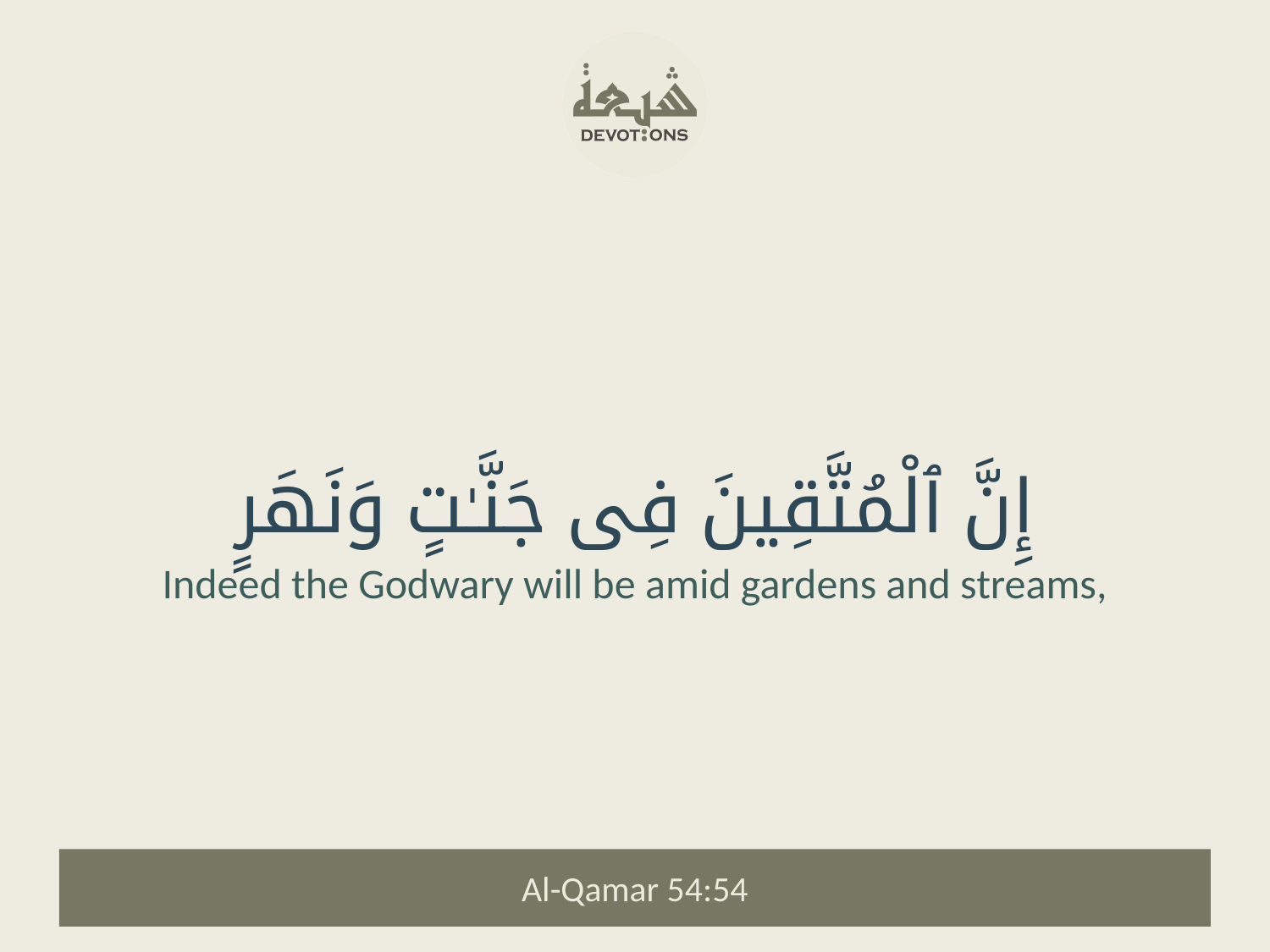

إِنَّ ٱلْمُتَّقِينَ فِى جَنَّـٰتٍ وَنَهَرٍ
Indeed the Godwary will be amid gardens and streams,
Al-Qamar 54:54